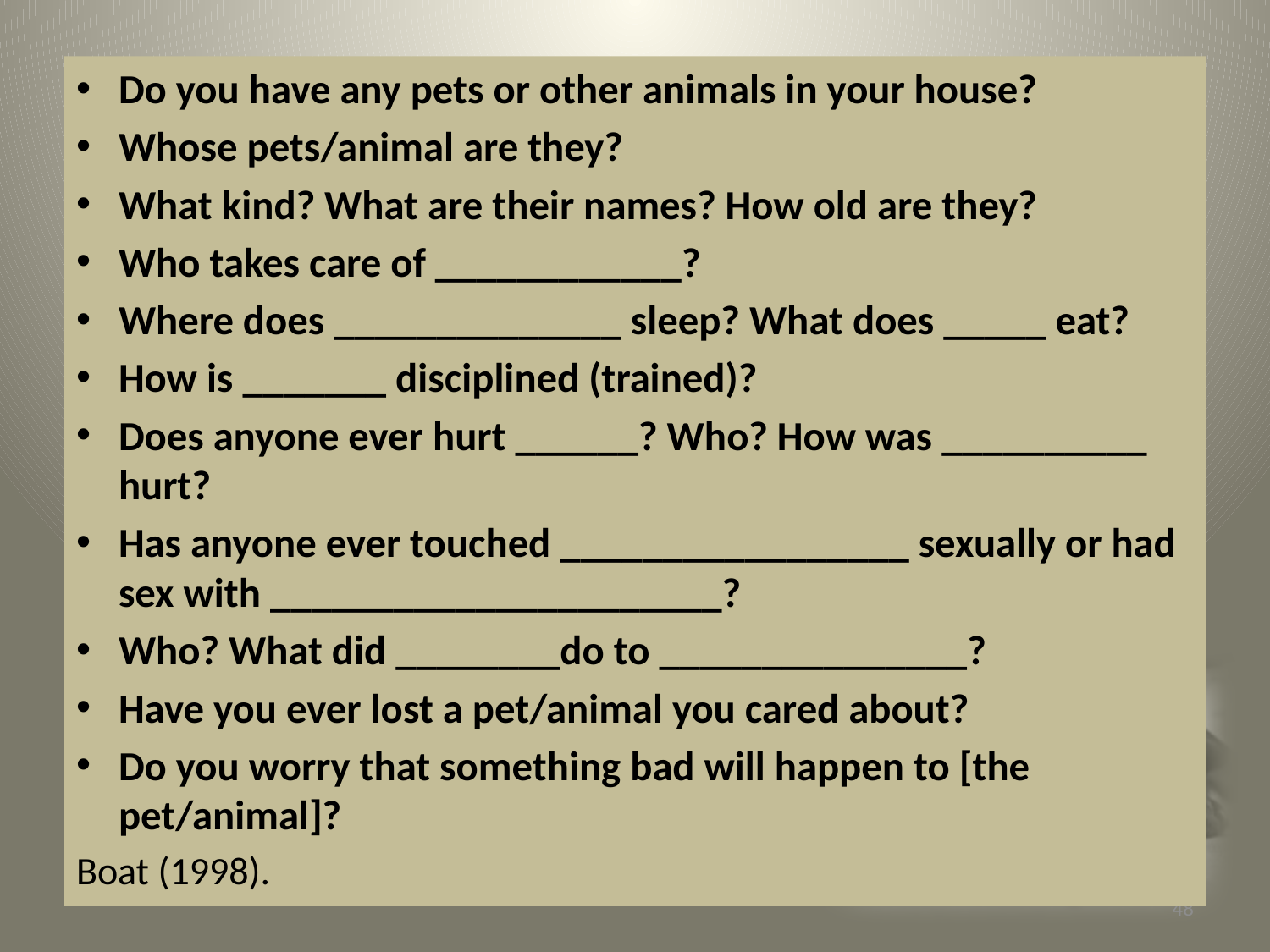

Do you have any pets or other animals in your house?
Whose pets/animal are they?
What kind? What are their names? How old are they?
Who takes care of ____________?
Where does ______________ sleep? What does _____ eat?
How is _______ disciplined (trained)?
Does anyone ever hurt ______? Who? How was __________ hurt?
Has anyone ever touched _________________ sexually or had sex with ______________________?
Who? What did ________do to _______________?
Have you ever lost a pet/animal you cared about?
Do you worry that something bad will happen to [the pet/animal]?
Boat (1998).
48